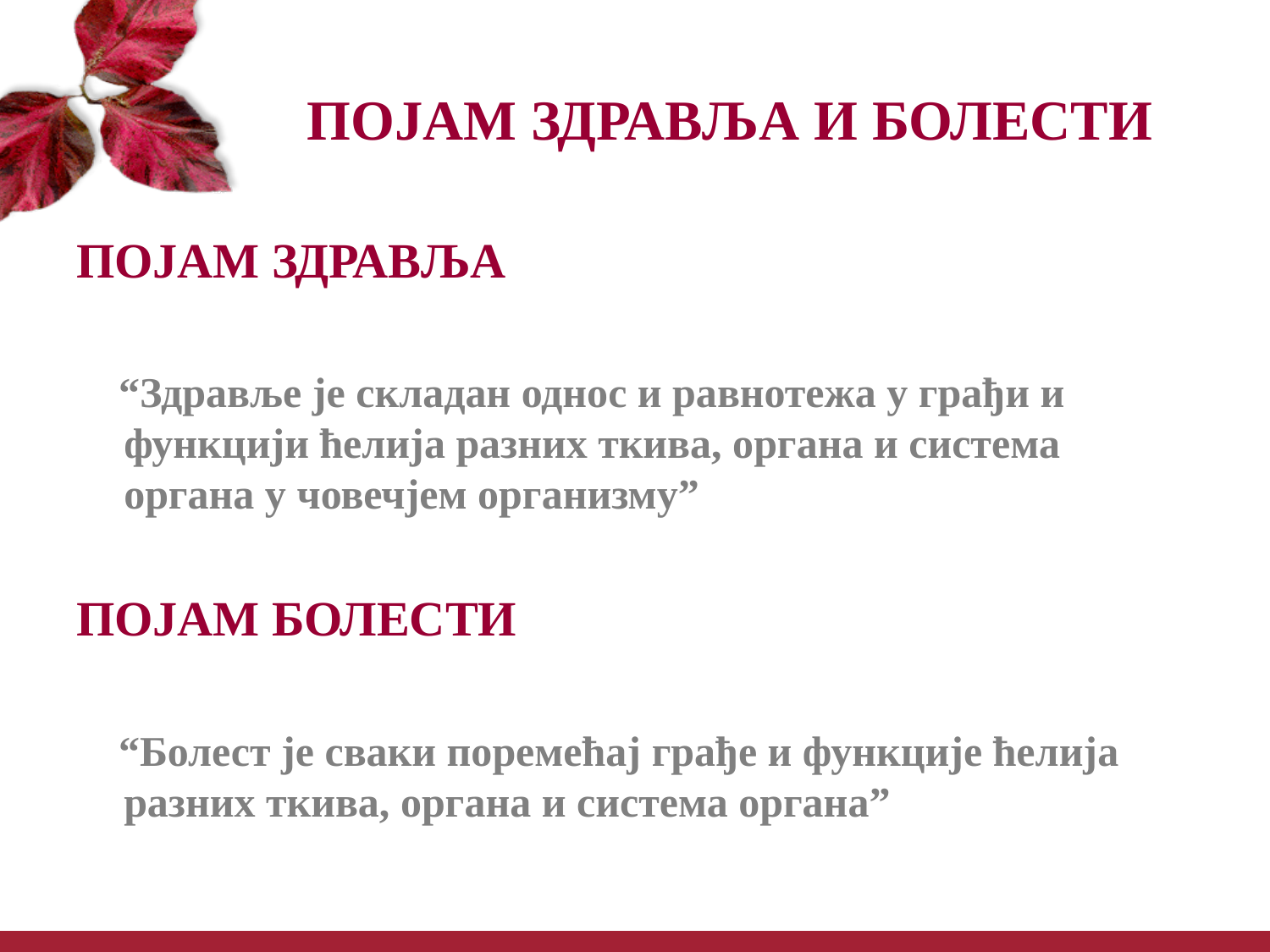

# ПОЈАМ ЗДРАВЉА И БОЛЕСТИ
ПОЈАМ ЗДРАВЉА

    “Здравље је складан однос и равнотежа у грађи и функцији ћелија разних ткива, органа и система органа у човечјем организму”

ПОЈАМ БОЛЕСТИ

    “Болест је сваки поремећај грађе и функције ћелија разних ткива, органа и система органа”